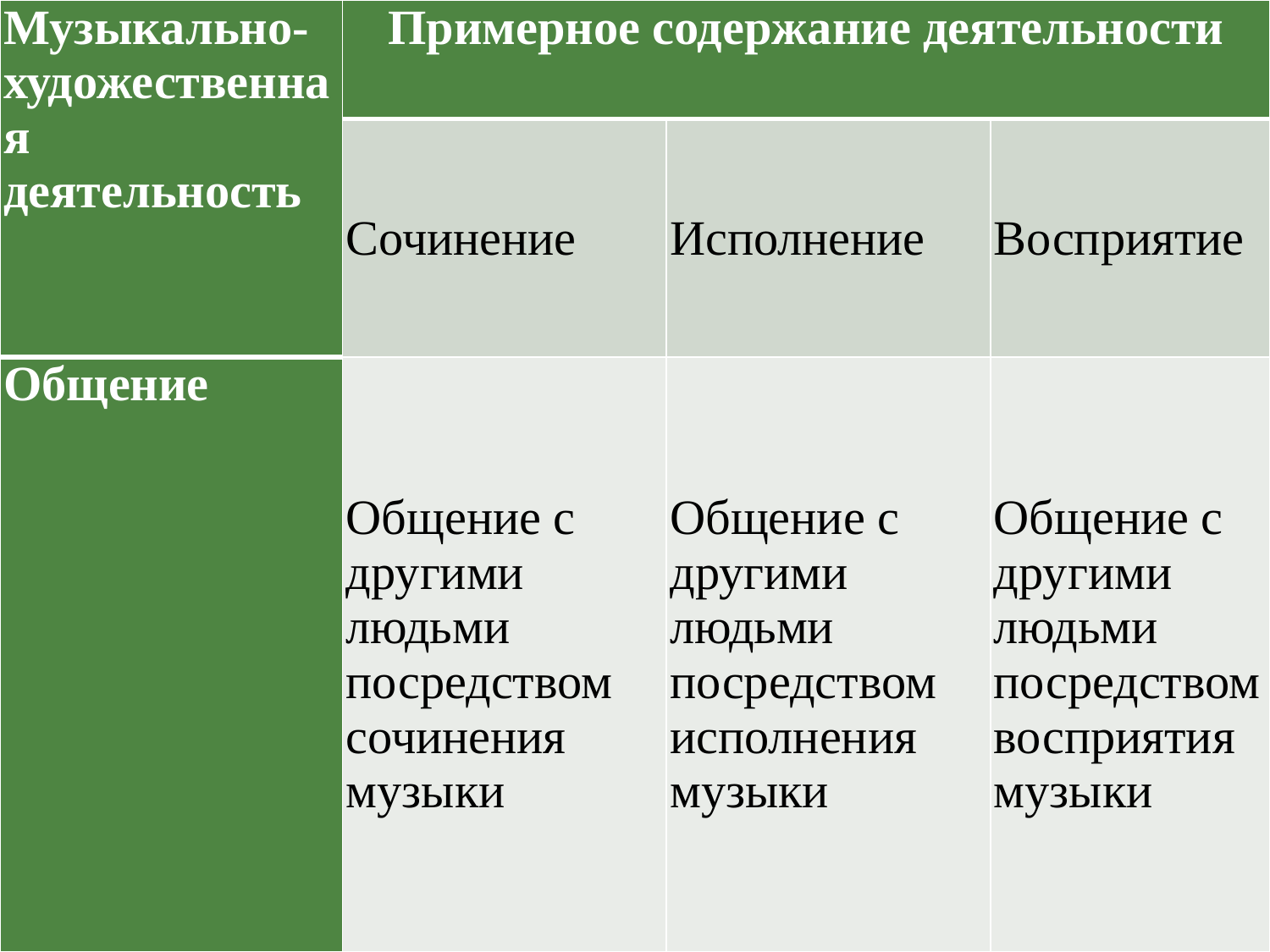

| Музыкально-художественная деятельность | Примерное содержание деятельности |  |  |
| --- | --- | --- | --- |
|  | Сочинение | Исполнение | Восприятие |
| Общение | Общение с другими людьми посредством сочинения музыки | Общение с другими людьми посредством исполнения музыки | Общение с другими людьми посредством восприятия музыки |
#